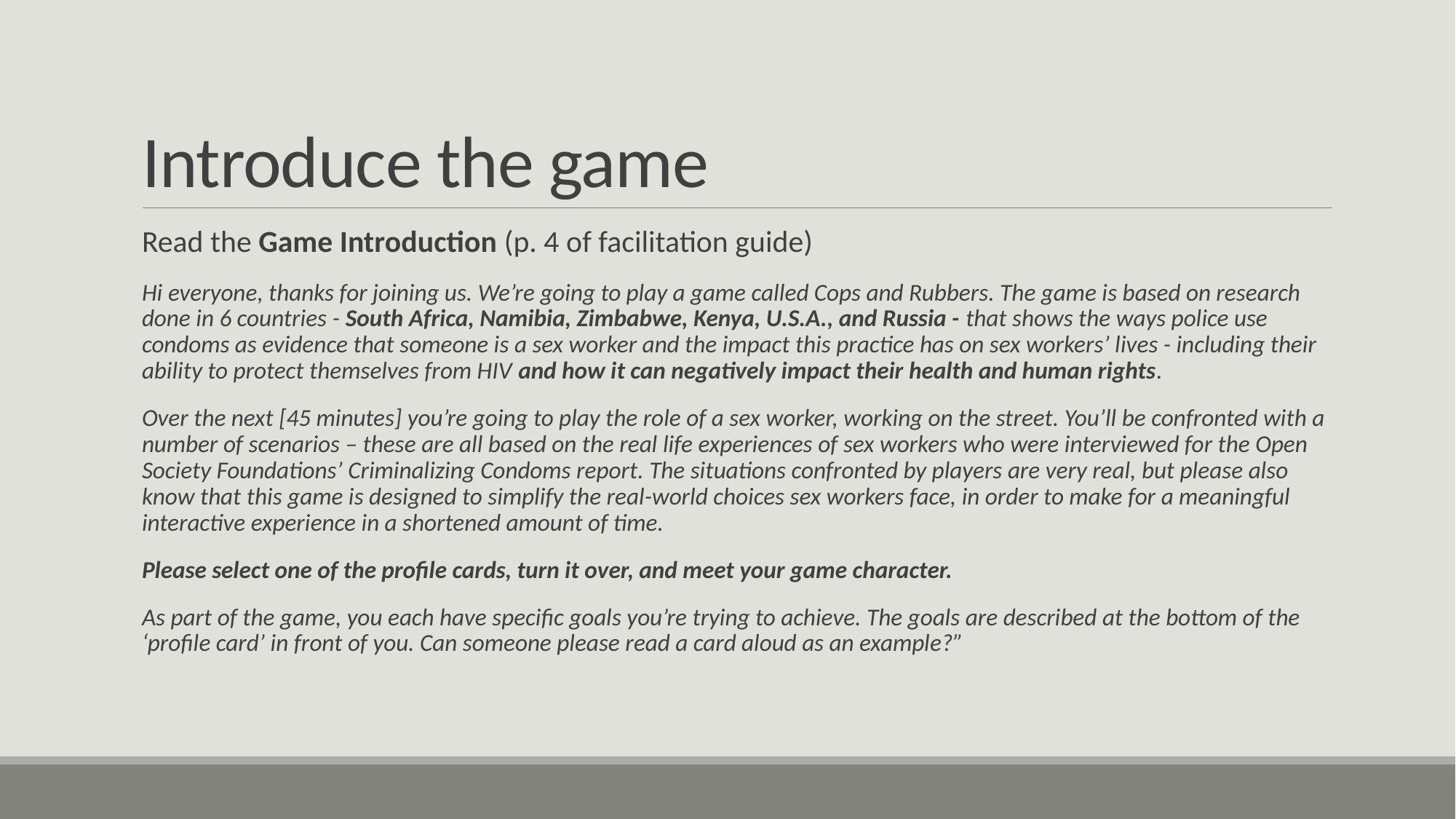

# Introduce the game
Read the Game Introduction (p. 4 of facilitation guide)
Hi everyone, thanks for joining us. We’re going to play a game called Cops and Rubbers. The game is based on research done in 6 countries - South Africa, Namibia, Zimbabwe, Kenya, U.S.A., and Russia - that shows the ways police use condoms as evidence that someone is a sex worker and the impact this practice has on sex workers’ lives - including their ability to protect themselves from HIV and how it can negatively impact their health and human rights.
Over the next [45 minutes] you’re going to play the role of a sex worker, working on the street. You’ll be confronted with a number of scenarios – these are all based on the real life experiences of sex workers who were interviewed for the Open Society Foundations’ Criminalizing Condoms report. The situations confronted by players are very real, but please also know that this game is designed to simplify the real-world choices sex workers face, in order to make for a meaningful interactive experience in a shortened amount of time.
Please select one of the profile cards, turn it over, and meet your game character.
As part of the game, you each have specific goals you’re trying to achieve. The goals are described at the bottom of the ‘profile card’ in front of you. Can someone please read a card aloud as an example?”